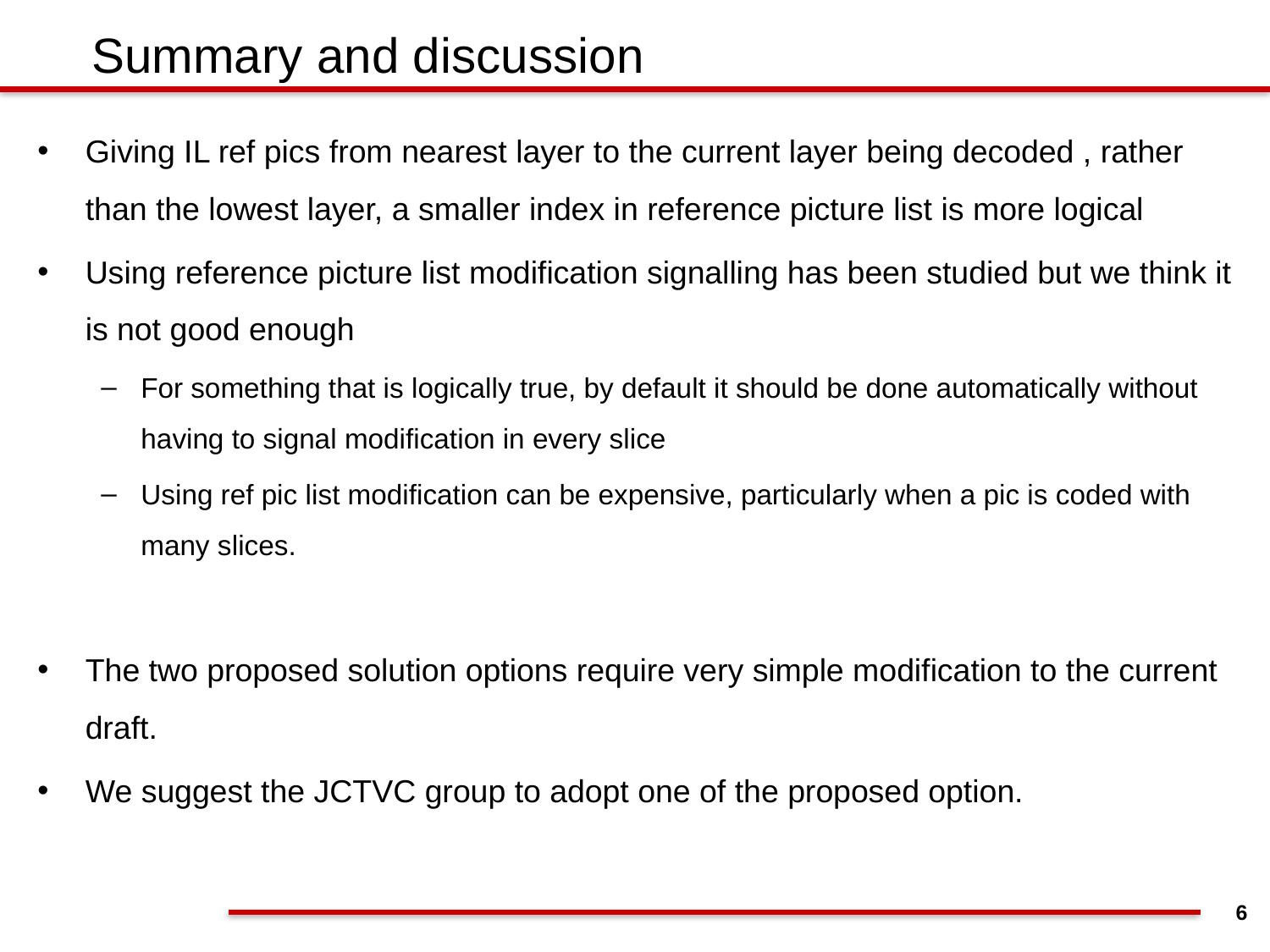

# Summary and discussion
Giving IL ref pics from nearest layer to the current layer being decoded , rather than the lowest layer, a smaller index in reference picture list is more logical
Using reference picture list modification signalling has been studied but we think it is not good enough
For something that is logically true, by default it should be done automatically without having to signal modification in every slice
Using ref pic list modification can be expensive, particularly when a pic is coded with many slices.

The two proposed solution options require very simple modification to the current draft.
We suggest the JCTVC group to adopt one of the proposed option.

6